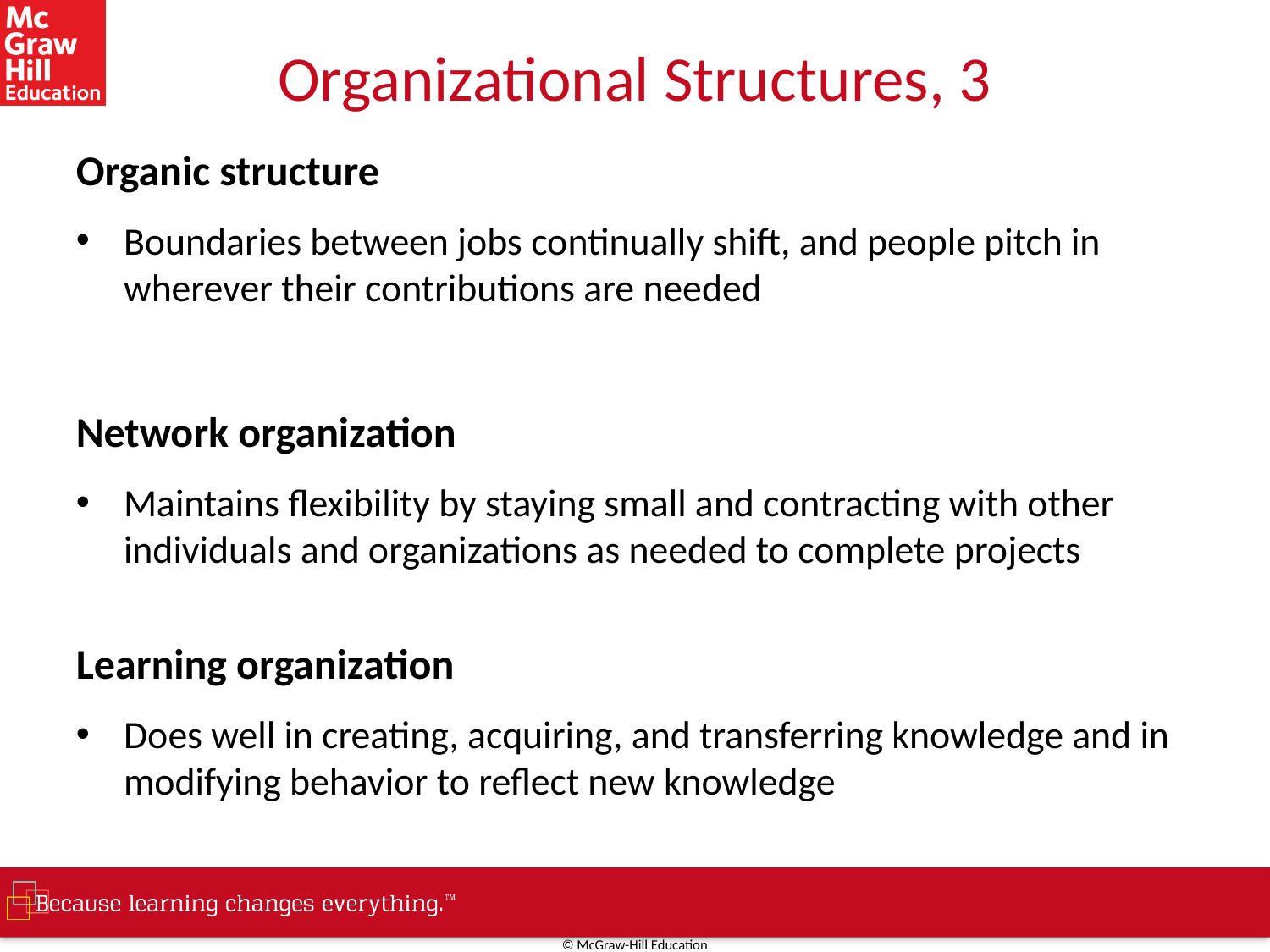

# Organizational Structures, 3
Organic structure
Boundaries between jobs continually shift, and people pitch in wherever their contributions are needed

Network organization
Maintains flexibility by staying small and contracting with other individuals and organizations as needed to complete projects

Learning organization
Does well in creating, acquiring, and transferring knowledge and in modifying behavior to reflect new knowledge